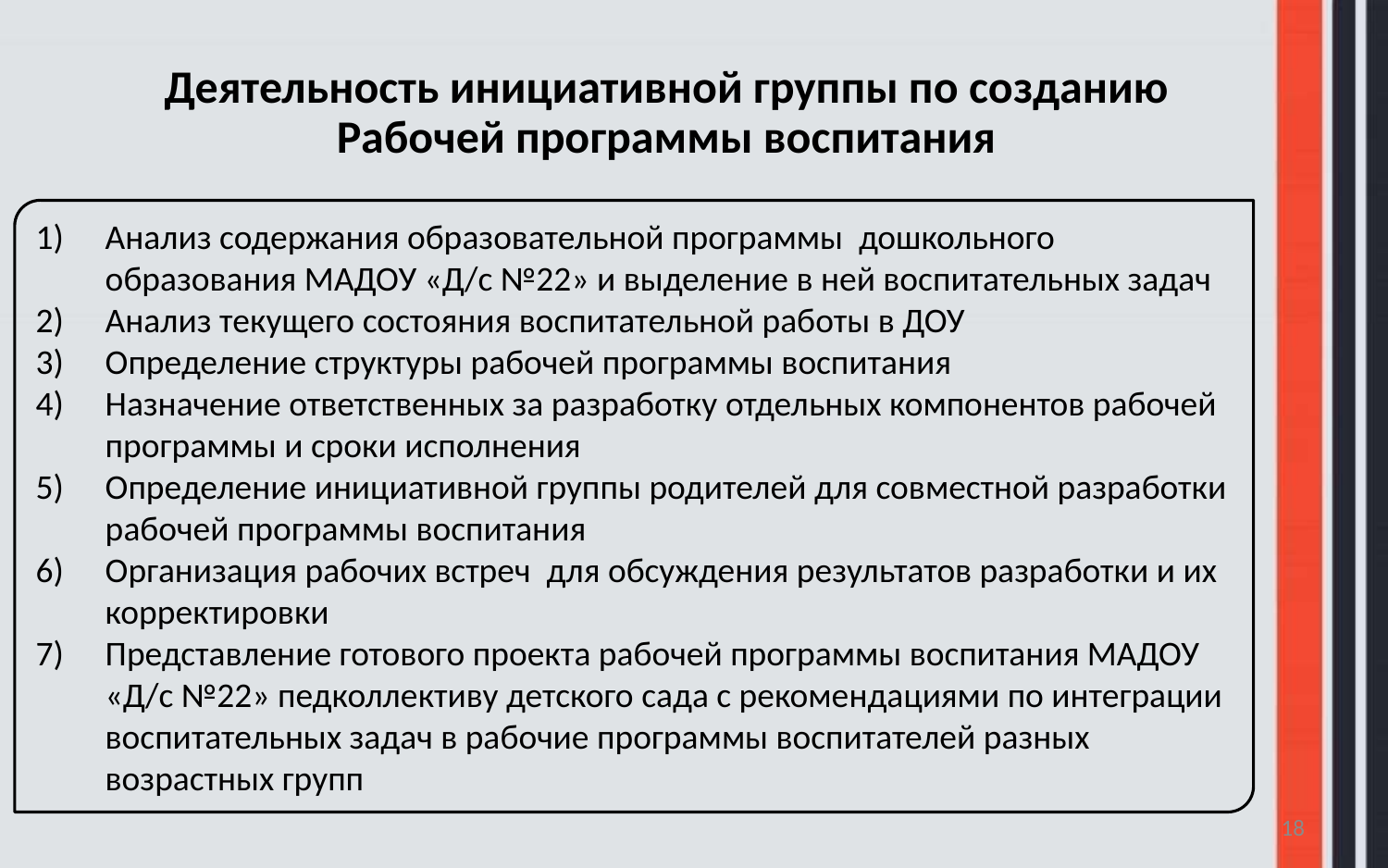

# Деятельность инициативной группы по созданию Рабочей программы воспитания
Анализ содержания образовательной программы  дошкольного образования МАДОУ «Д/с №22» и выделение в ней воспитательных задач
Анализ текущего состояния воспитательной работы в ДОУ
Определение структуры рабочей программы воспитания
Назначение ответственных за разработку отдельных компонентов рабочей программы и сроки исполнения
Определение инициативной группы родителей для совместной разработки рабочей программы воспитания
Организация рабочих встреч  для обсуждения результатов разработки и их корректировки
Представление готового проекта рабочей программы воспитания МАДОУ «Д/с №22» педколлективу детского сада с рекомендациями по интеграции воспитательных задач в рабочие программы воспитателей разных возрастных групп
18